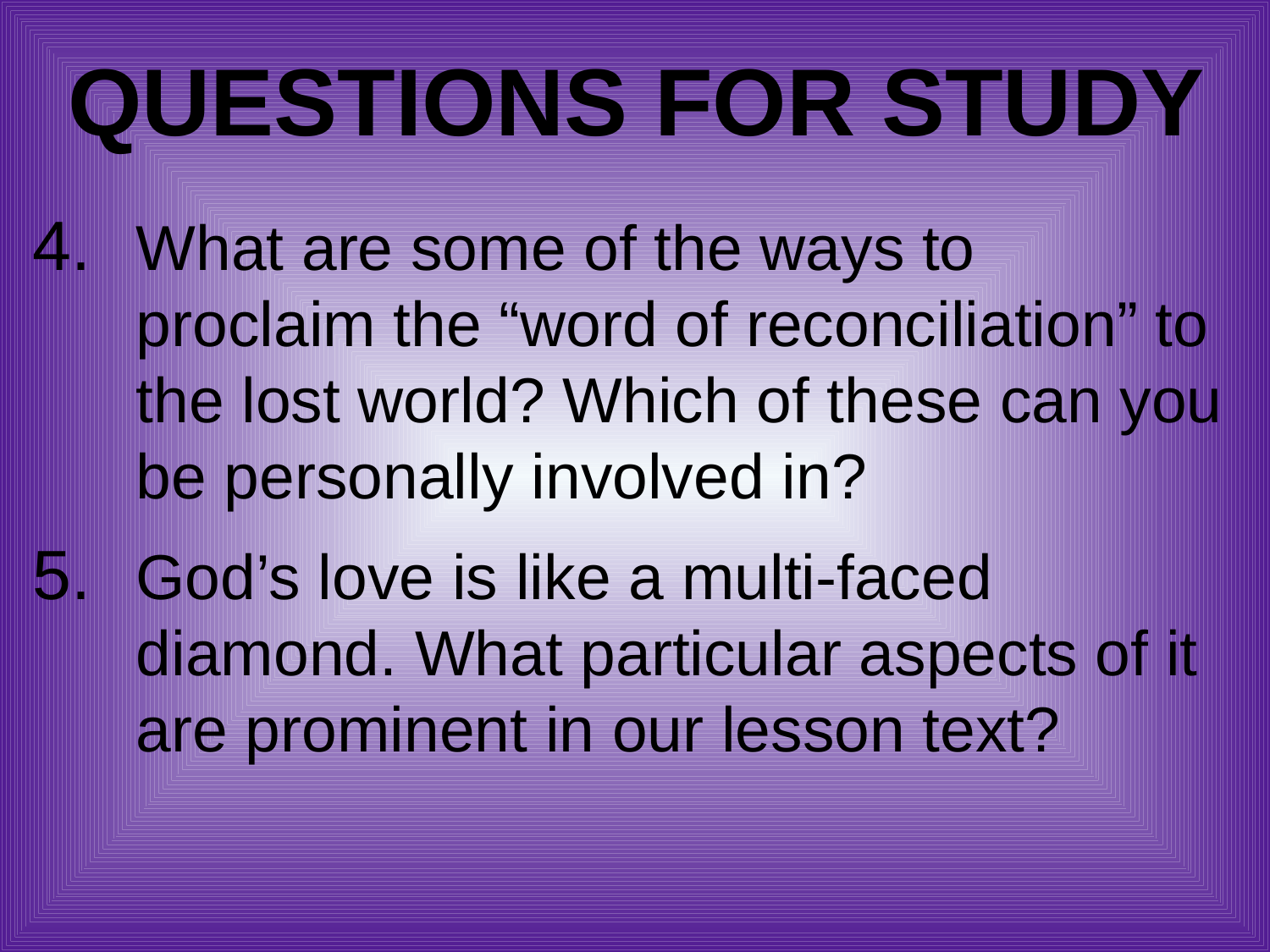

# Questions for Study
What are some of the ways to proclaim the “word of reconciliation” to the lost world? Which of these can you be personally involved in?
God’s love is like a multi-faced diamond. What particular aspects of it are prominent in our lesson text?